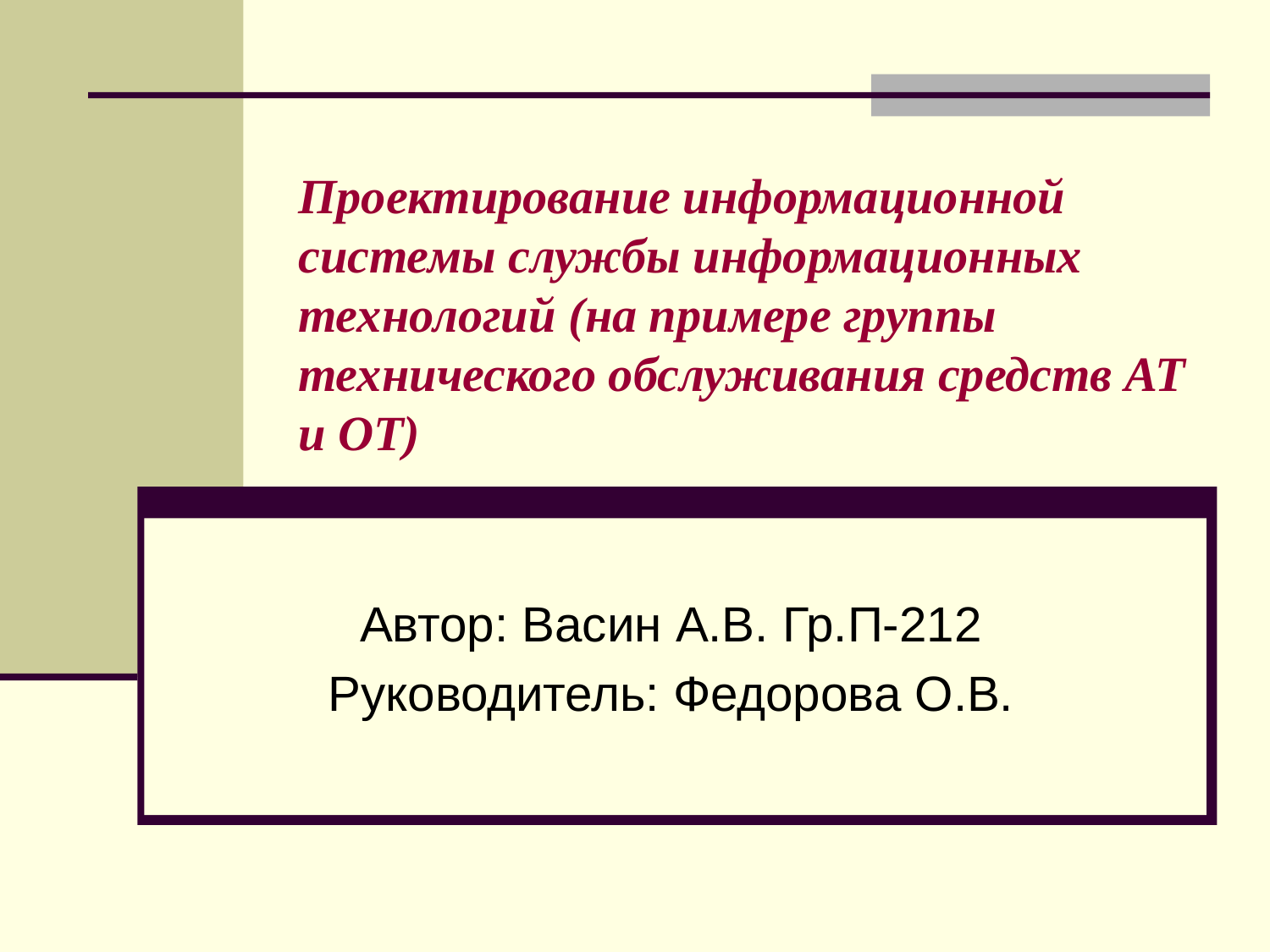

# Проектирование информационной системы службы информационных технологий (на примере группы технического обслуживания средств АТ и ОТ)
Автор: Васин А.В. Гр.П-212
Руководитель: Федорова О.В.